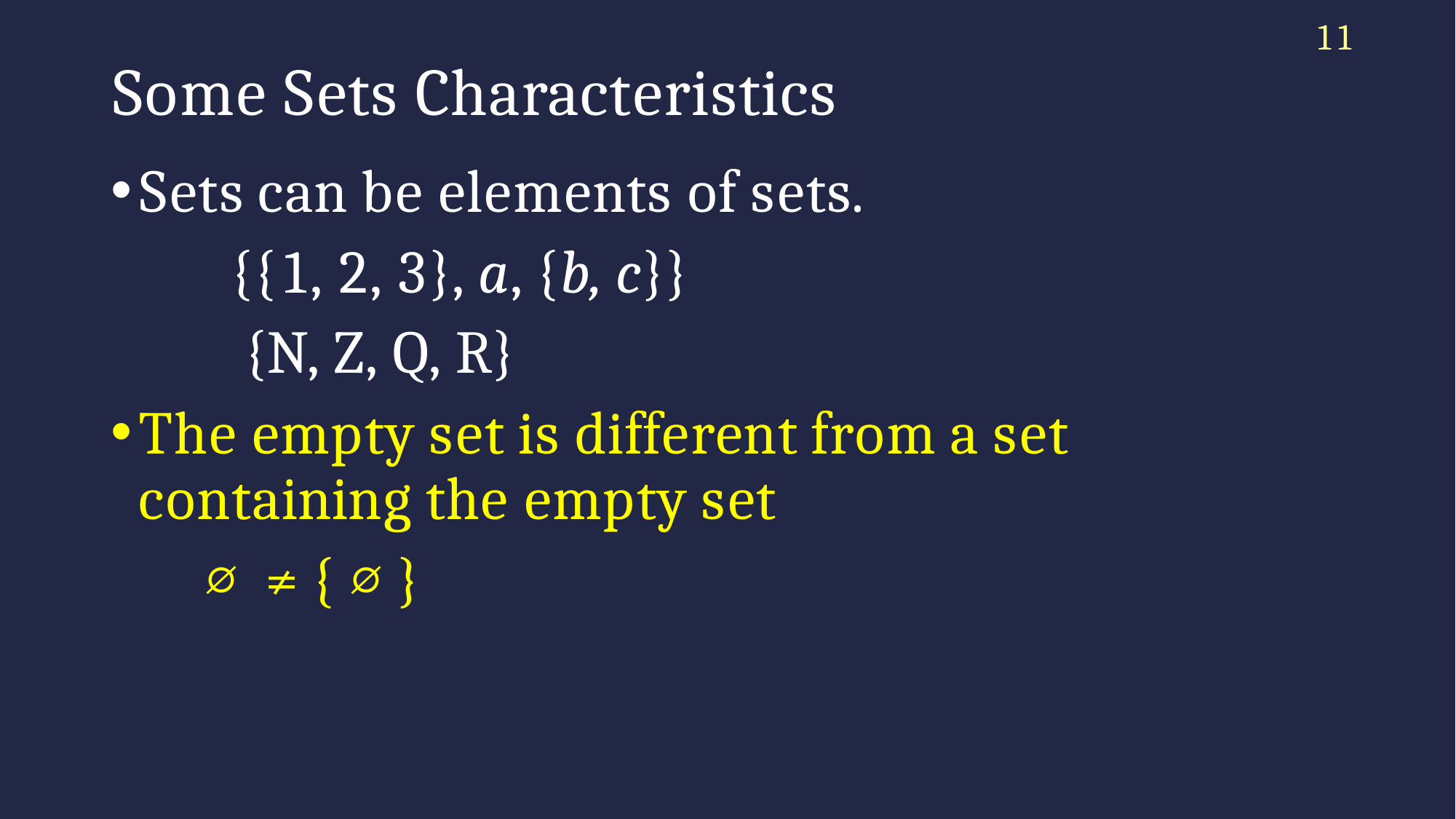

11
# Some Sets Characteristics
Sets can be elements of sets.
         {{1, 2, 3}, a, {b, c}}
          {N, Z, Q, R}
The empty set is different from a set containing the empty set
       ∅  ≠ { ∅ }